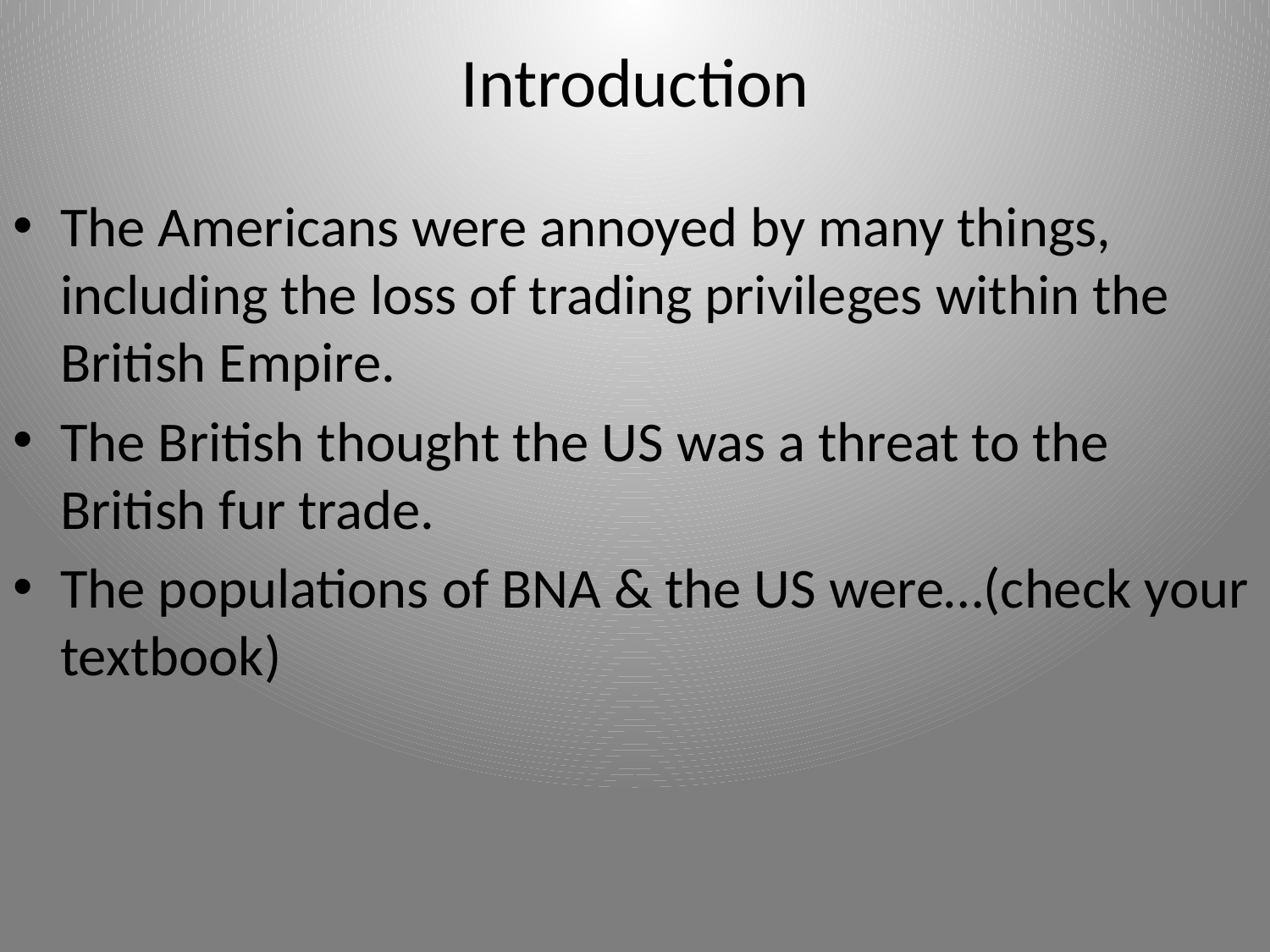

# Introduction
The Americans were annoyed by many things, including the loss of trading privileges within the British Empire.
The British thought the US was a threat to the British fur trade.
The populations of BNA & the US were…(check your textbook)